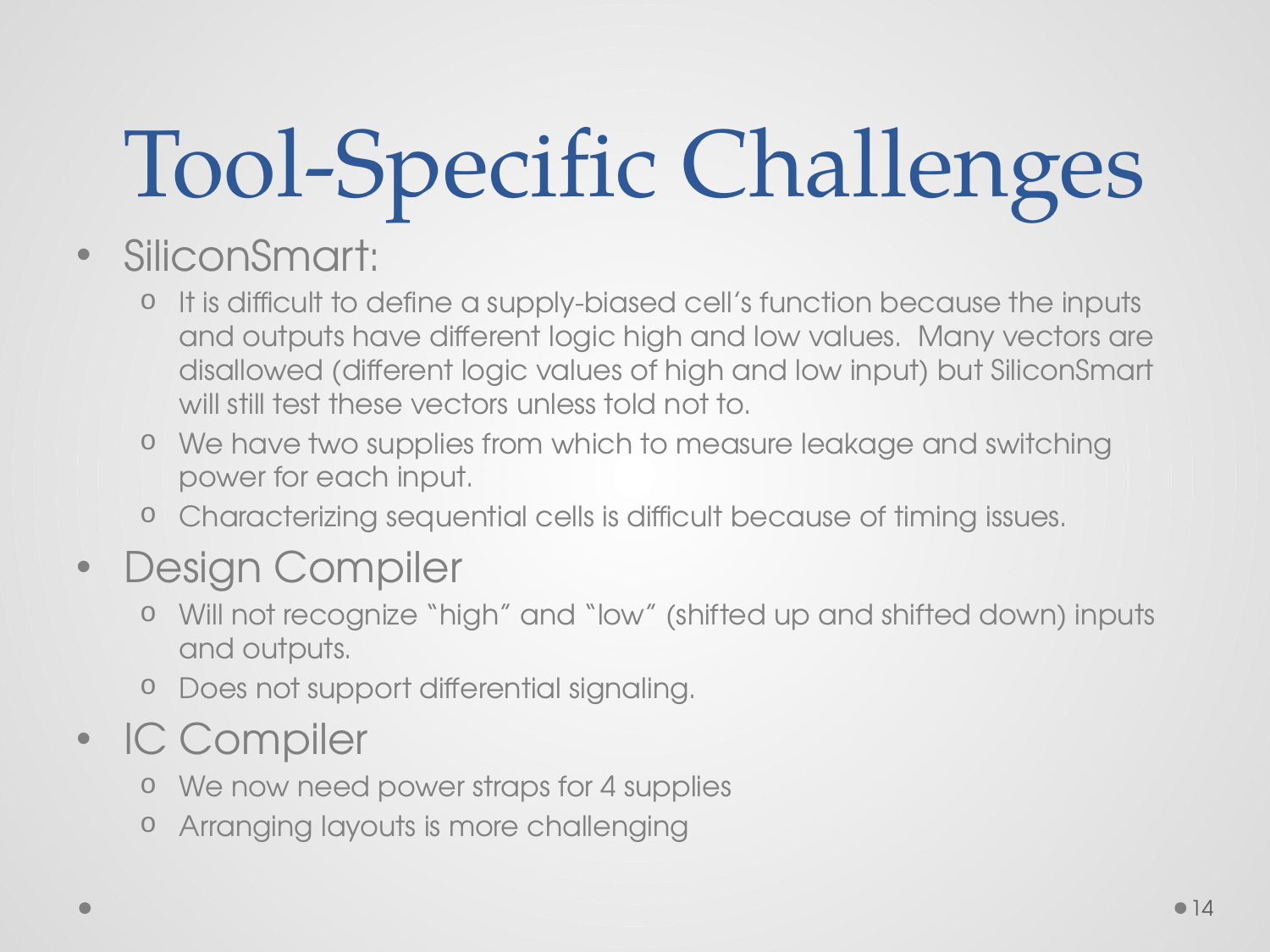

# Tool-Specific Challenges
SiliconSmart:
It is difficult to define a supply-biased cell’s function because the inputs and outputs have different logic high and low values.  Many vectors are disallowed (different logic values of high and low input) but SiliconSmart will still test these vectors unless told not to.
We have two supplies from which to measure leakage and switching power for each input.
Characterizing sequential cells is difficult because of timing issues.
Design Compiler
Will not recognize “high” and “low” (shifted up and shifted down) inputs and outputs.
Does not support differential signaling.
IC Compiler
We now need power straps for 4 supplies
Arranging layouts is more challenging
14